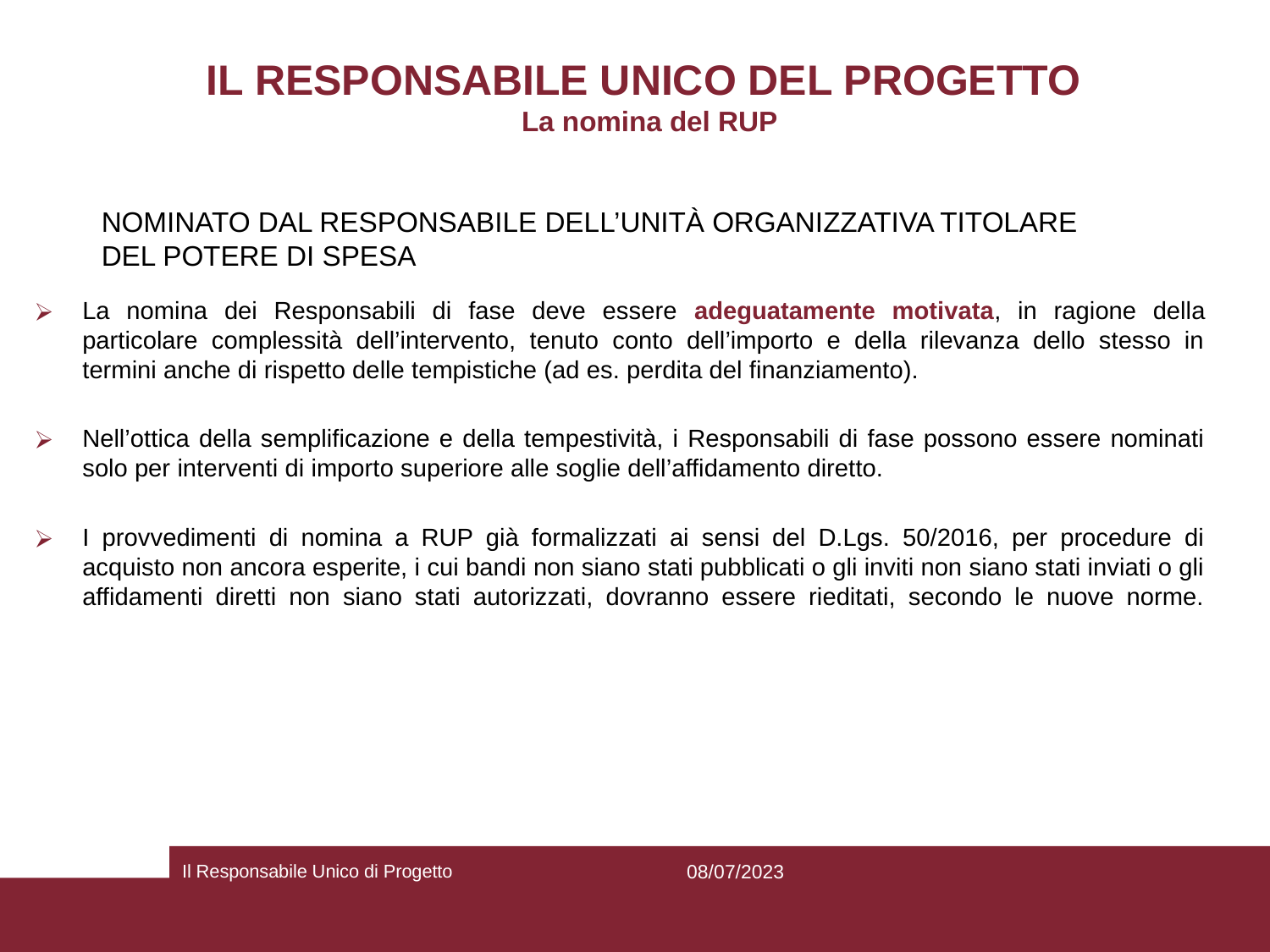

# IL RESPONSABILE UNICO DEL PROGETTO La nomina del RUP

NOMINATO DAL RESPONSABILE DELL’UNITÀ ORGANIZZATIVA TITOLARE DEL POTERE DI SPESA

La nomina dei Responsabili di fase deve essere adeguatamente motivata, in ragione della particolare complessità dell’intervento, tenuto conto dell’importo e della rilevanza dello stesso in termini anche di rispetto delle tempistiche (ad es. perdita del finanziamento).

Nell’ottica della semplificazione e della tempestività, i Responsabili di fase possono essere nominati solo per interventi di importo superiore alle soglie dell’affidamento diretto.

I provvedimenti di nomina a RUP già formalizzati ai sensi del D.Lgs. 50/2016, per procedure di acquisto non ancora esperite, i cui bandi non siano stati pubblicati o gli inviti non siano stati inviati o gli affidamenti diretti non siano stati autorizzati, dovranno essere rieditati, secondo le nuove norme.
Il Responsabile Unico di Progetto
08/07/2023